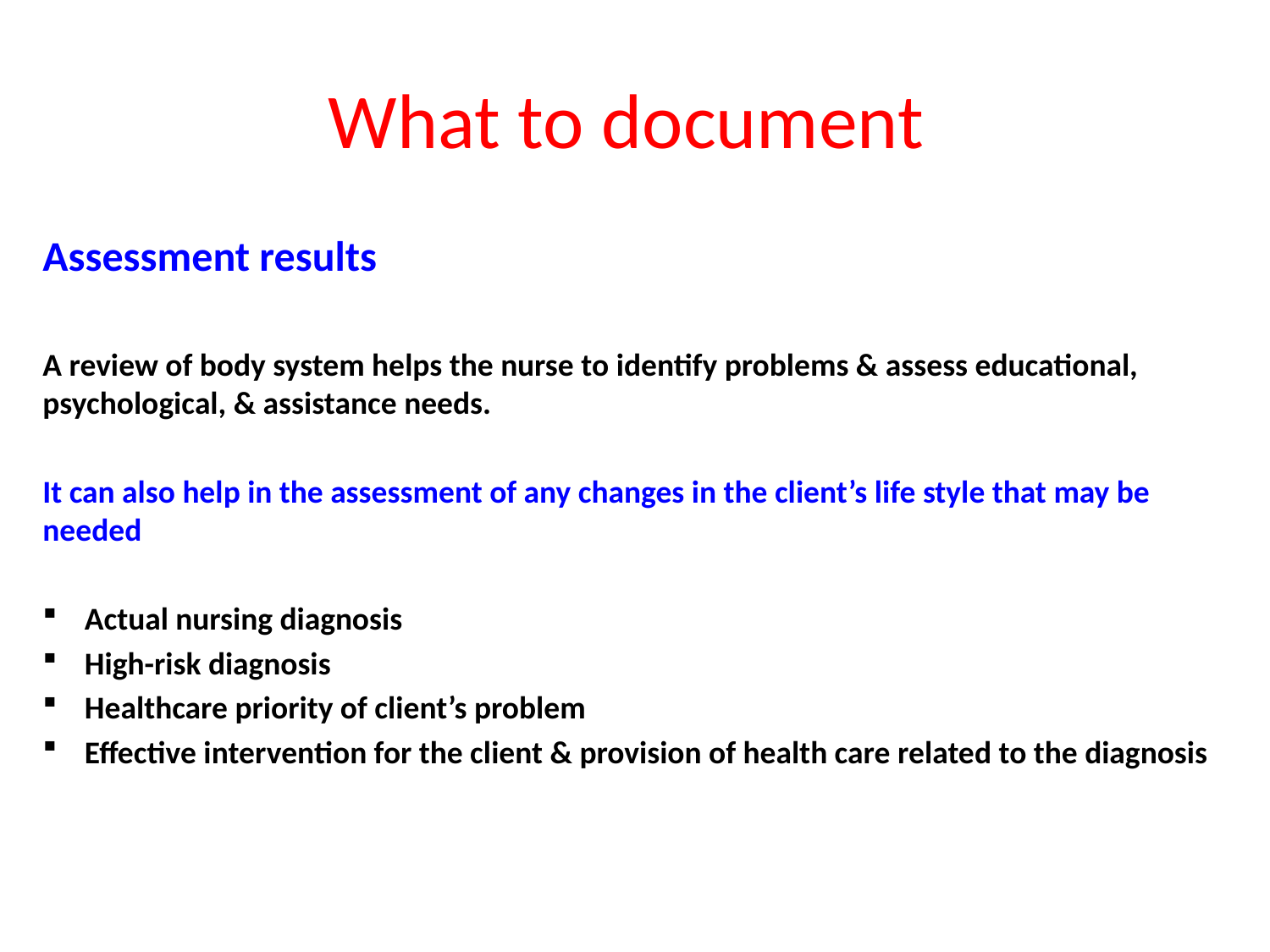

# What to document
Assessment results

A review of body system helps the nurse to identify problems & assess educational, psychological, & assistance needs.

It can also help in the assessment of any changes in the client’s life style that may be needed

Actual nursing diagnosis
High-risk diagnosis
Healthcare priority of client’s problem
Effective intervention for the client & provision of health care related to the diagnosis